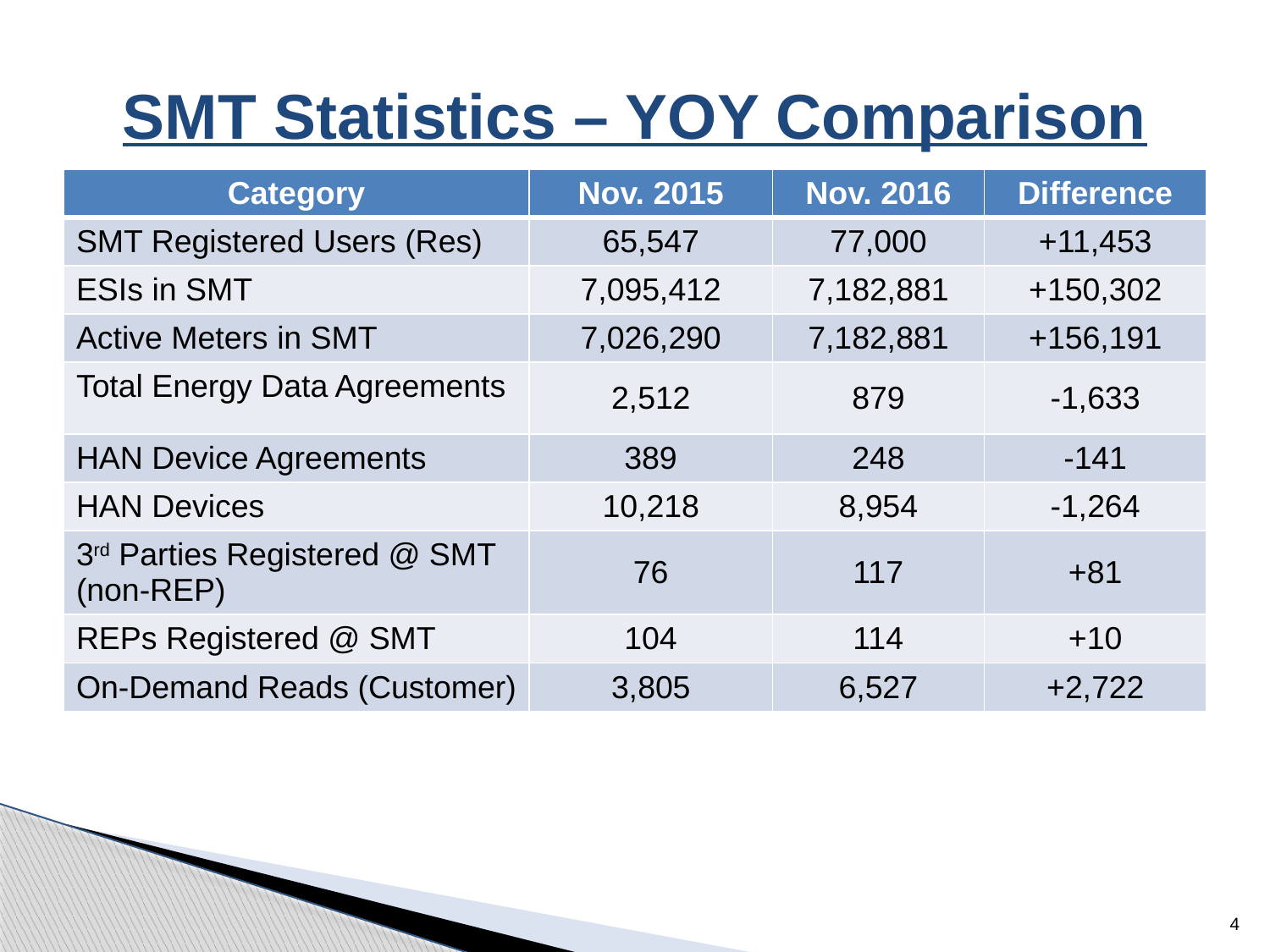

# SMT Statistics – YOY Comparison
| Category | Nov. 2015 | Nov. 2016 | Difference |
| --- | --- | --- | --- |
| SMT Registered Users (Res) | 65,547 | 77,000 | +11,453 |
| ESIs in SMT | 7,095,412 | 7,182,881 | +150,302 |
| Active Meters in SMT | 7,026,290 | 7,182,881 | +156,191 |
| Total Energy Data Agreements | 2,512 | 879 | -1,633 |
| HAN Device Agreements | 389 | 248 | -141 |
| HAN Devices | 10,218 | 8,954 | -1,264 |
| 3rd Parties Registered @ SMT (non-REP) | 76 | 117 | +81 |
| REPs Registered @ SMT | 104 | 114 | +10 |
| On-Demand Reads (Customer) | 3,805 | 6,527 | +2,722 |
4